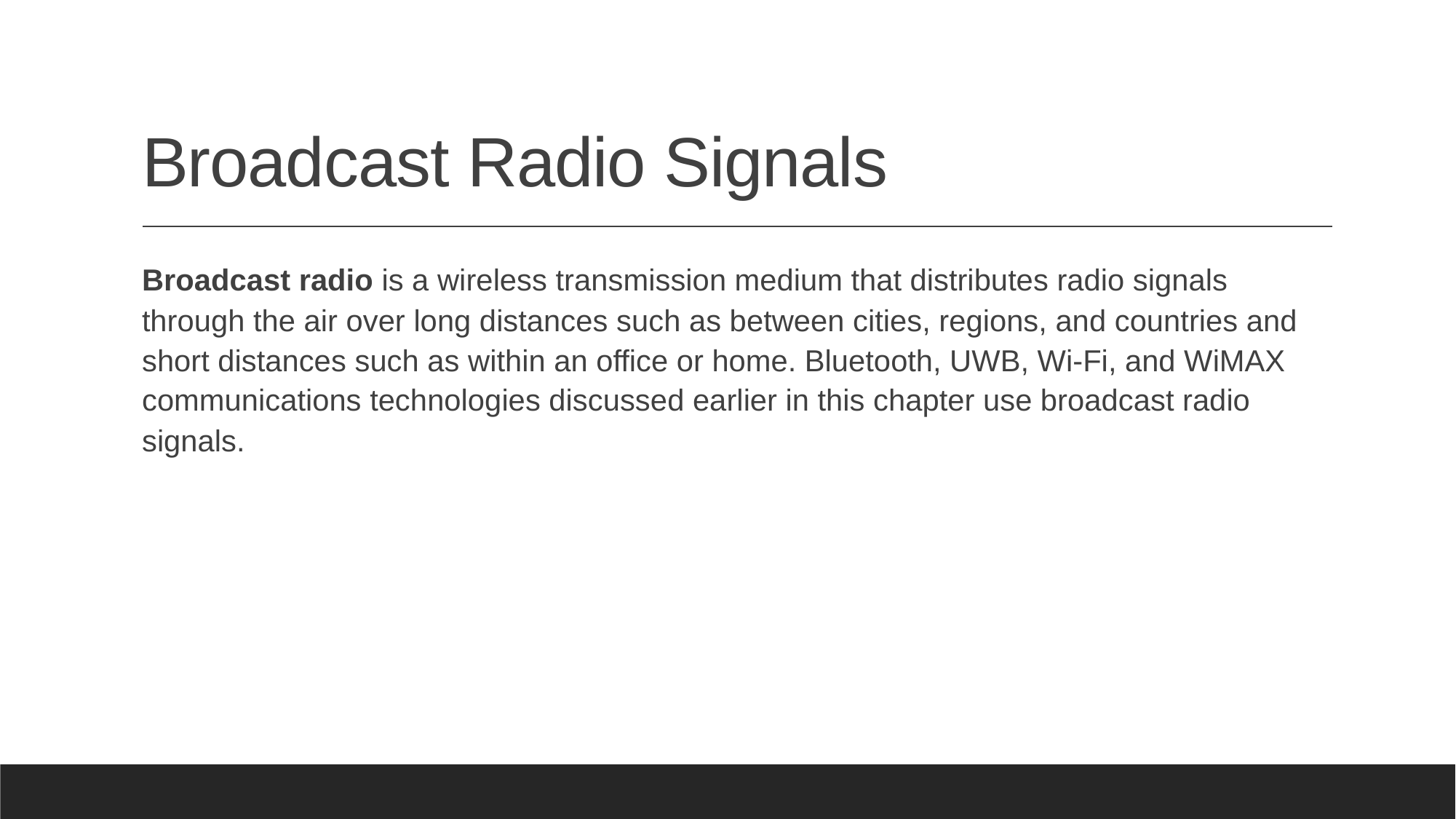

# Broadcast Radio Signals
Broadcast radio is a wireless transmission medium that distributes radio signals through the air over long distances such as between cities, regions, and countries and short distances such as within an office or home. Bluetooth, UWB, Wi-Fi, and WiMAX communications technologies discussed earlier in this chapter use broadcast radio signals.